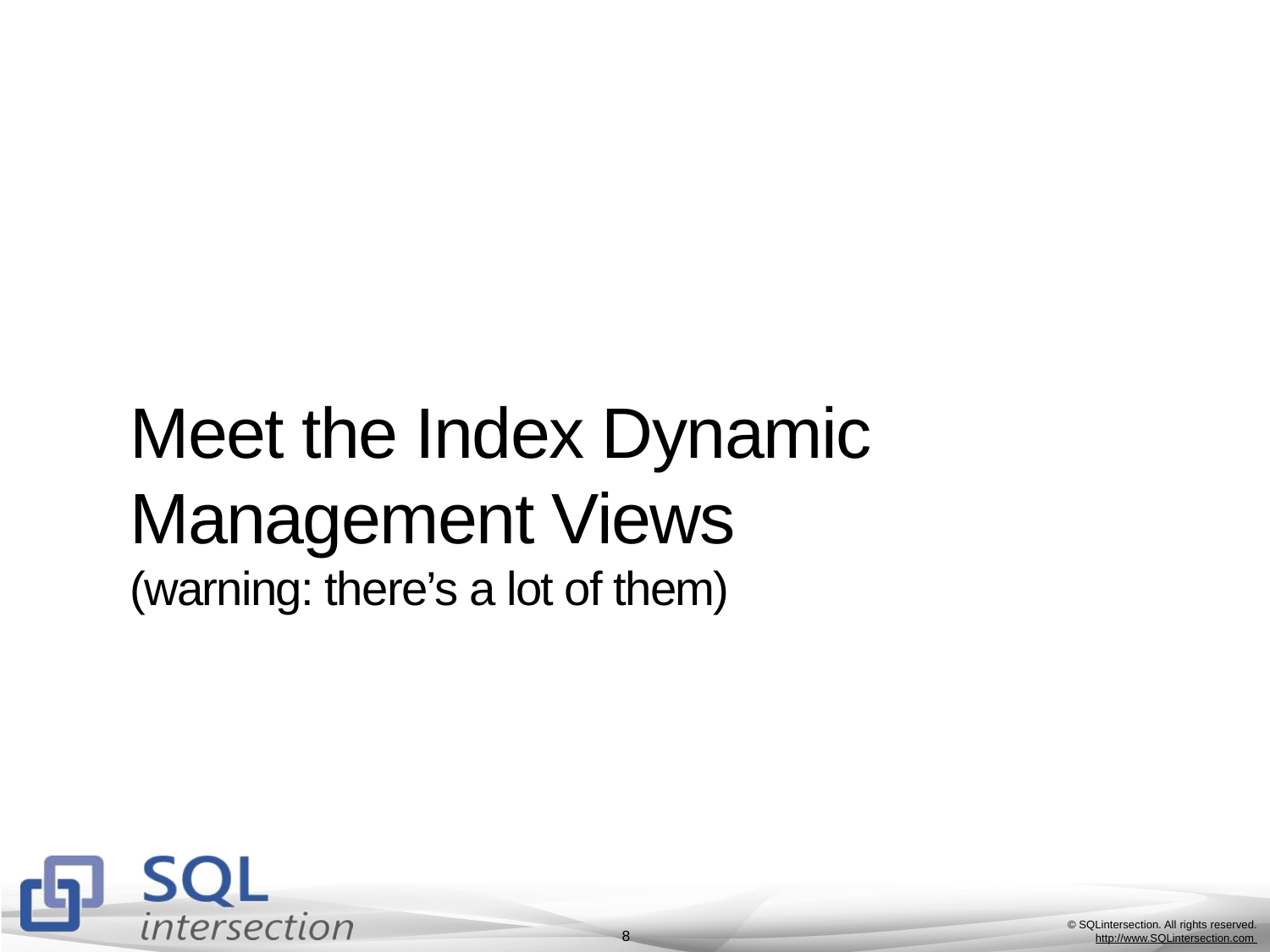

# Meet the Index Dynamic Management Views (warning: there’s a lot of them)